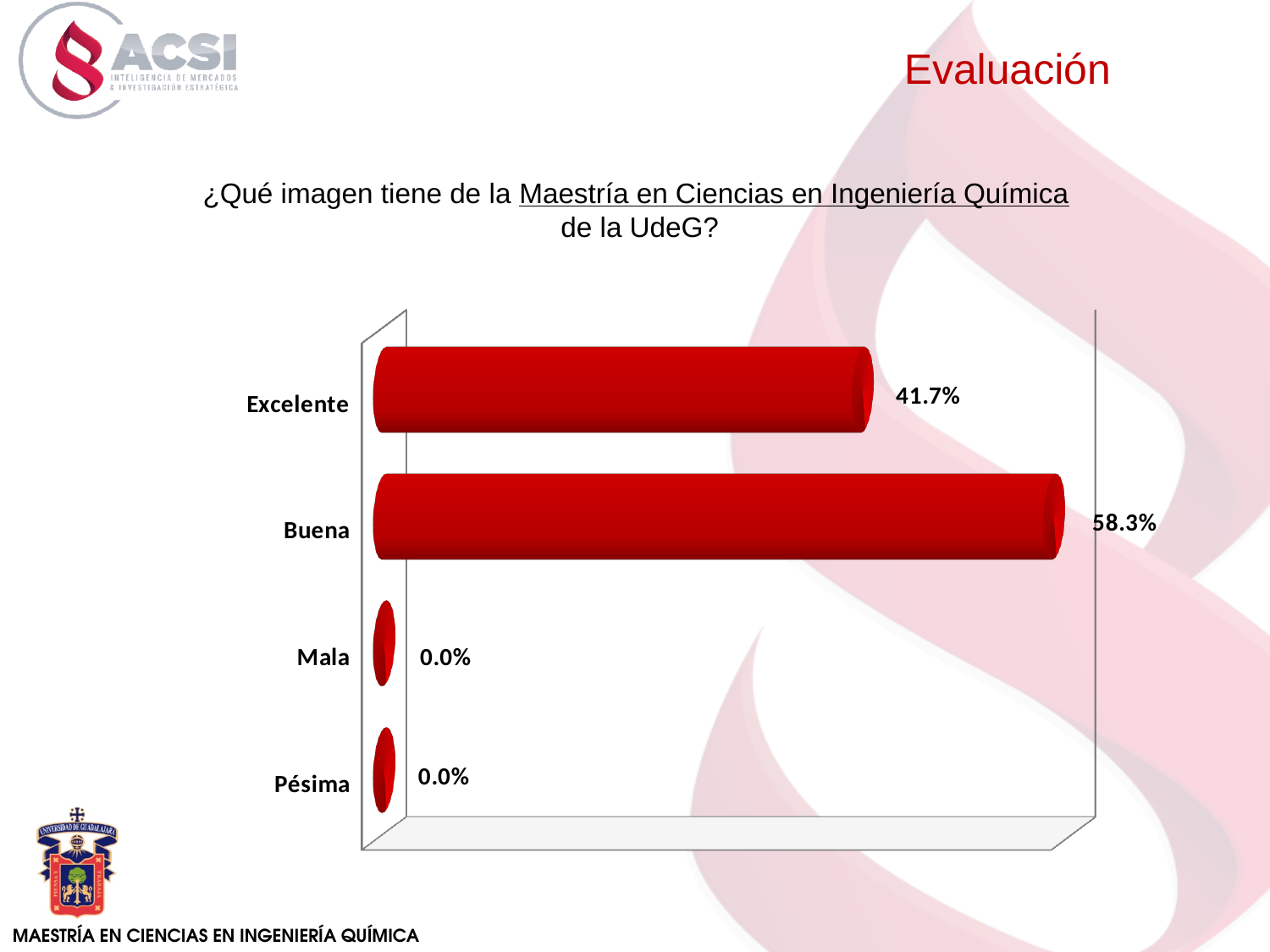

Evaluación
¿Qué imagen tiene de la Maestría en Ciencias en Ingeniería Química
de la UdeG?

[unsupported chart]